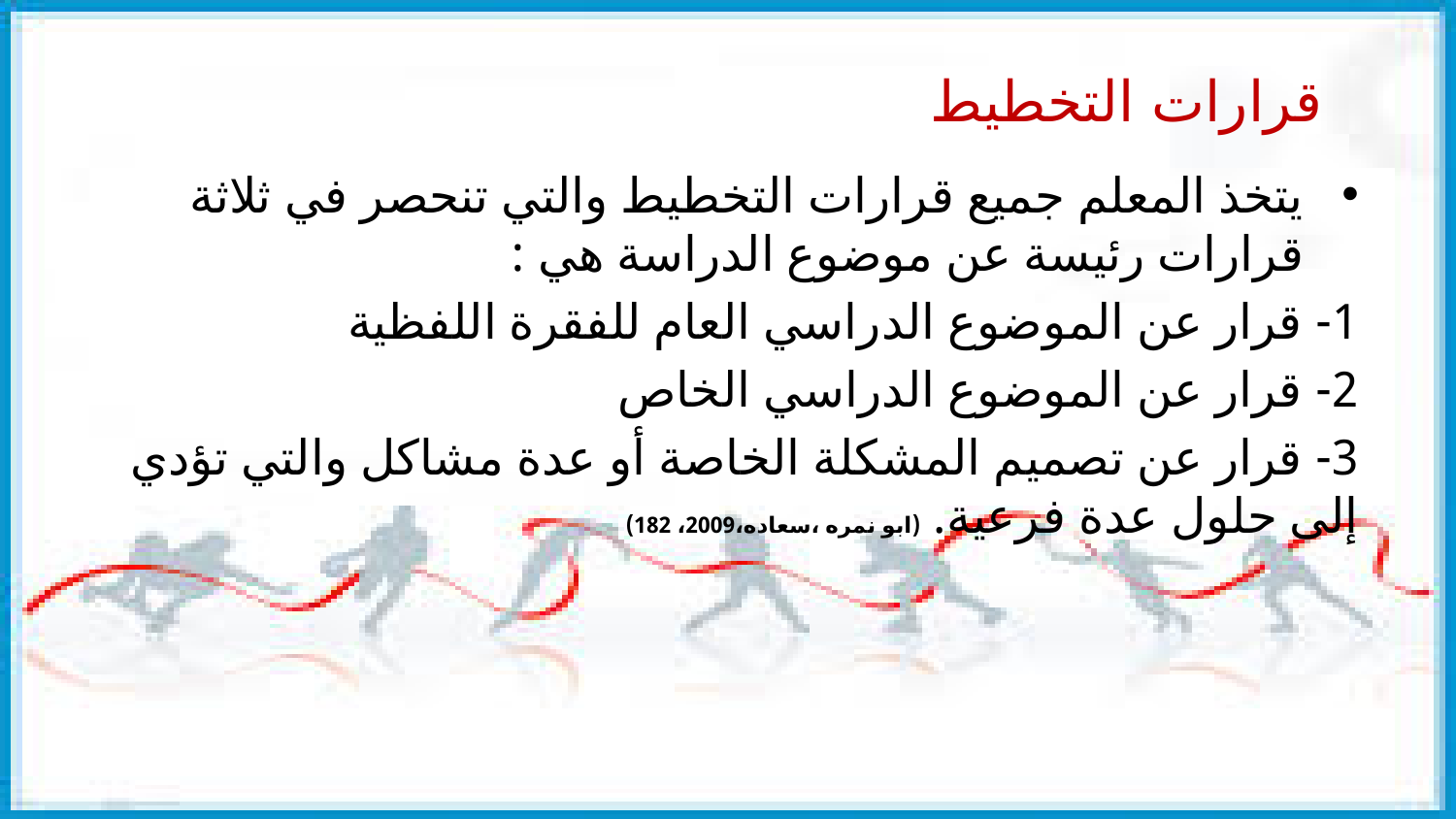

# قرارات التخطيط
يتخذ المعلم جميع قرارات التخطيط والتي تنحصر في ثلاثة قرارات رئيسة عن موضوع الدراسة هي :
1- قرار عن الموضوع الدراسي العام للفقرة اللفظية
2- قرار عن الموضوع الدراسي الخاص
3- قرار عن تصميم المشكلة الخاصة أو عدة مشاكل والتي تؤدي إلى حلول عدة فرعية. (ابو نمره ،سعاده،2009، 182)